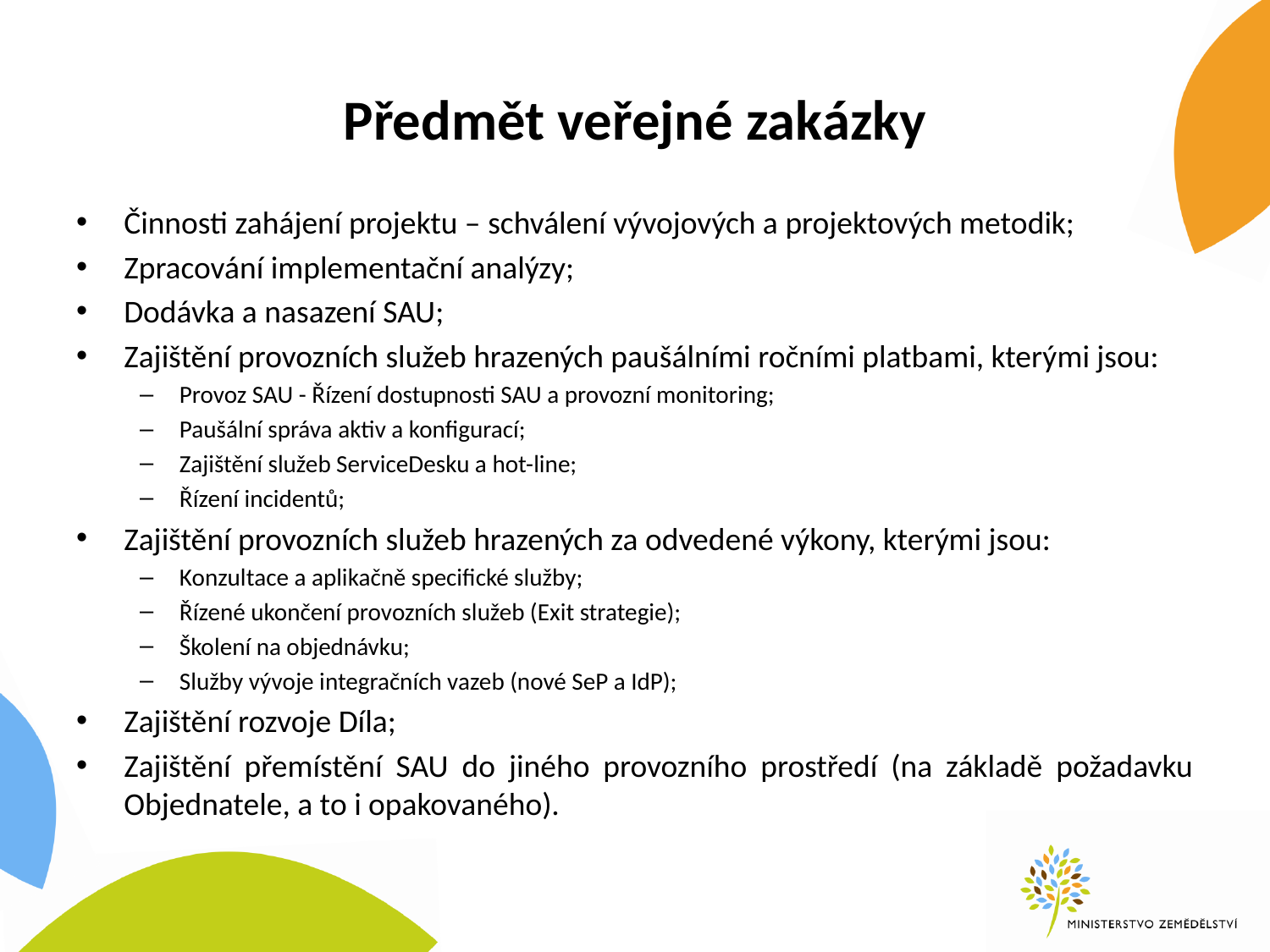

# Předmět veřejné zakázky
Činnosti zahájení projektu – schválení vývojových a projektových metodik;
Zpracování implementační analýzy;
Dodávka a nasazení SAU;
Zajištění provozních služeb hrazených paušálními ročními platbami, kterými jsou:
Provoz SAU - Řízení dostupnosti SAU a provozní monitoring;
Paušální správa aktiv a konfigurací;
Zajištění služeb ServiceDesku a hot-line;
Řízení incidentů;
Zajištění provozních služeb hrazených za odvedené výkony, kterými jsou:
Konzultace a aplikačně specifické služby;
Řízené ukončení provozních služeb (Exit strategie);
Školení na objednávku;
Služby vývoje integračních vazeb (nové SeP a IdP);
Zajištění rozvoje Díla;
Zajištění přemístění SAU do jiného provozního prostředí (na základě požadavku Objednatele, a to i opakovaného).